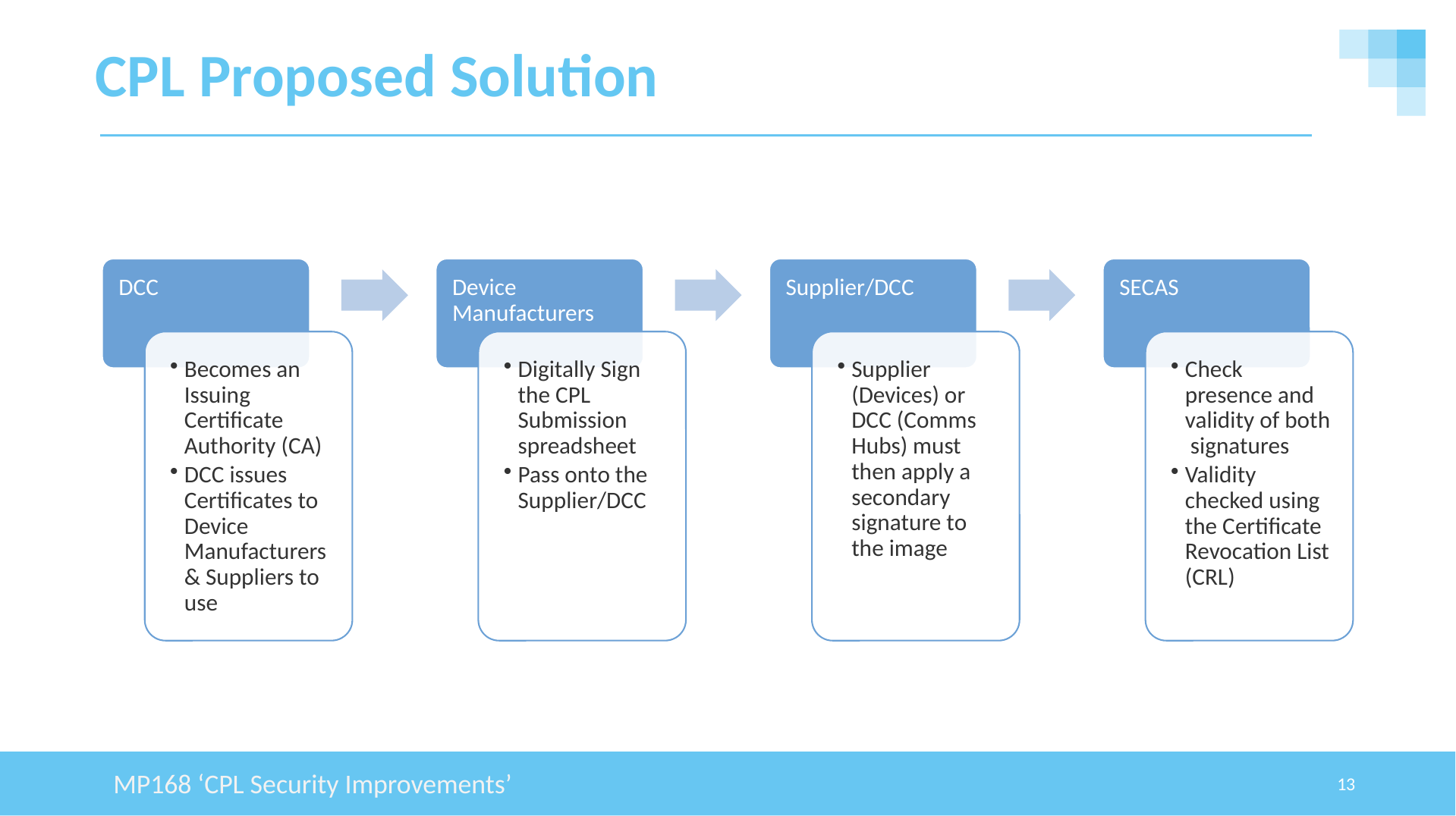

# CPL Proposed Solution
DCC
Becomes an Issuing Certificate Authority (CA)
DCC issues Certificates to Device Manufacturers & Suppliers to use

Device Manufacturers
Digitally Sign the CPL Submission spreadsheet
Pass onto the Supplier/DCC

Supplier/DCC
Supplier (Devices) or DCC (Comms Hubs) must then apply a secondary signature to the image

SECAS
Check presence and validity of both  signatures
Validity checked using the Certificate Revocation List (CRL)
MP168 ‘CPL Security Improvements’
13